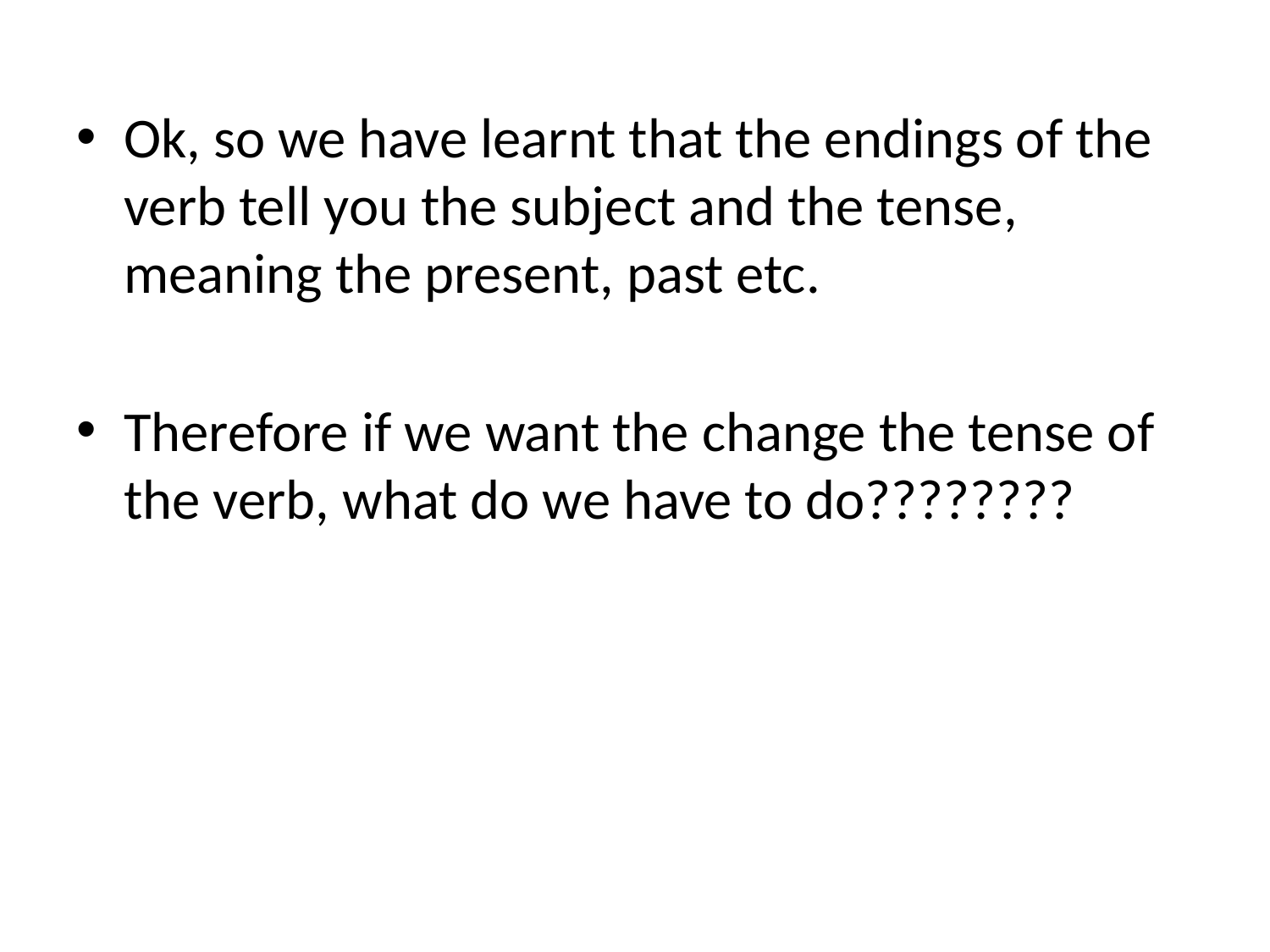

Ok, so we have learnt that the endings of the verb tell you the subject and the tense, meaning the present, past etc.

Therefore if we want the change the tense of the verb, what do we have to do????????